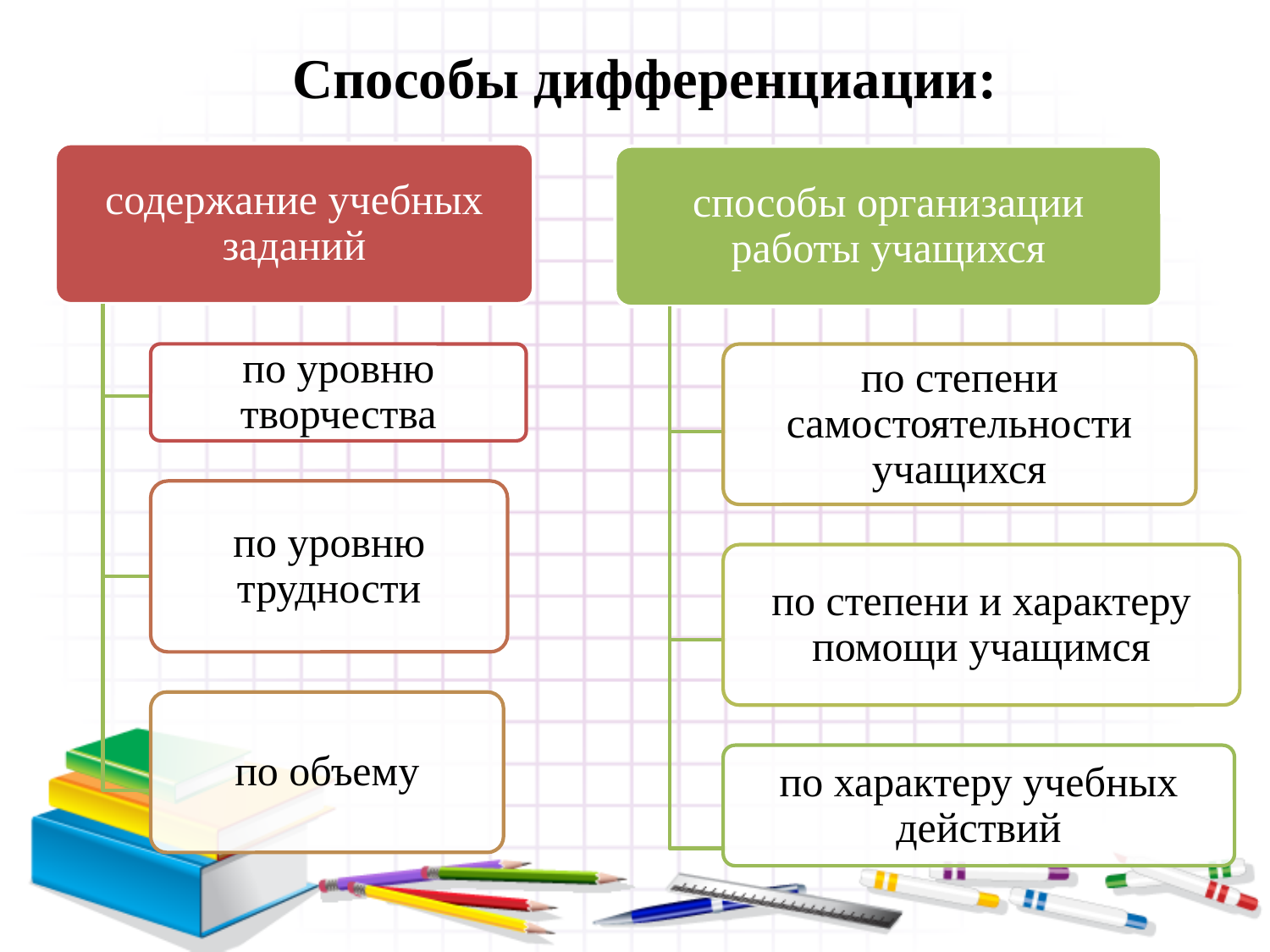

# Способы дифференциации:
содержание учебных заданий
по уровню творчества
по уровню трудности
по объему
способы организации работы учащихся
по степени самостоятельности учащихся
по степени и характеру помощи учащимся
по характеру учебных действий